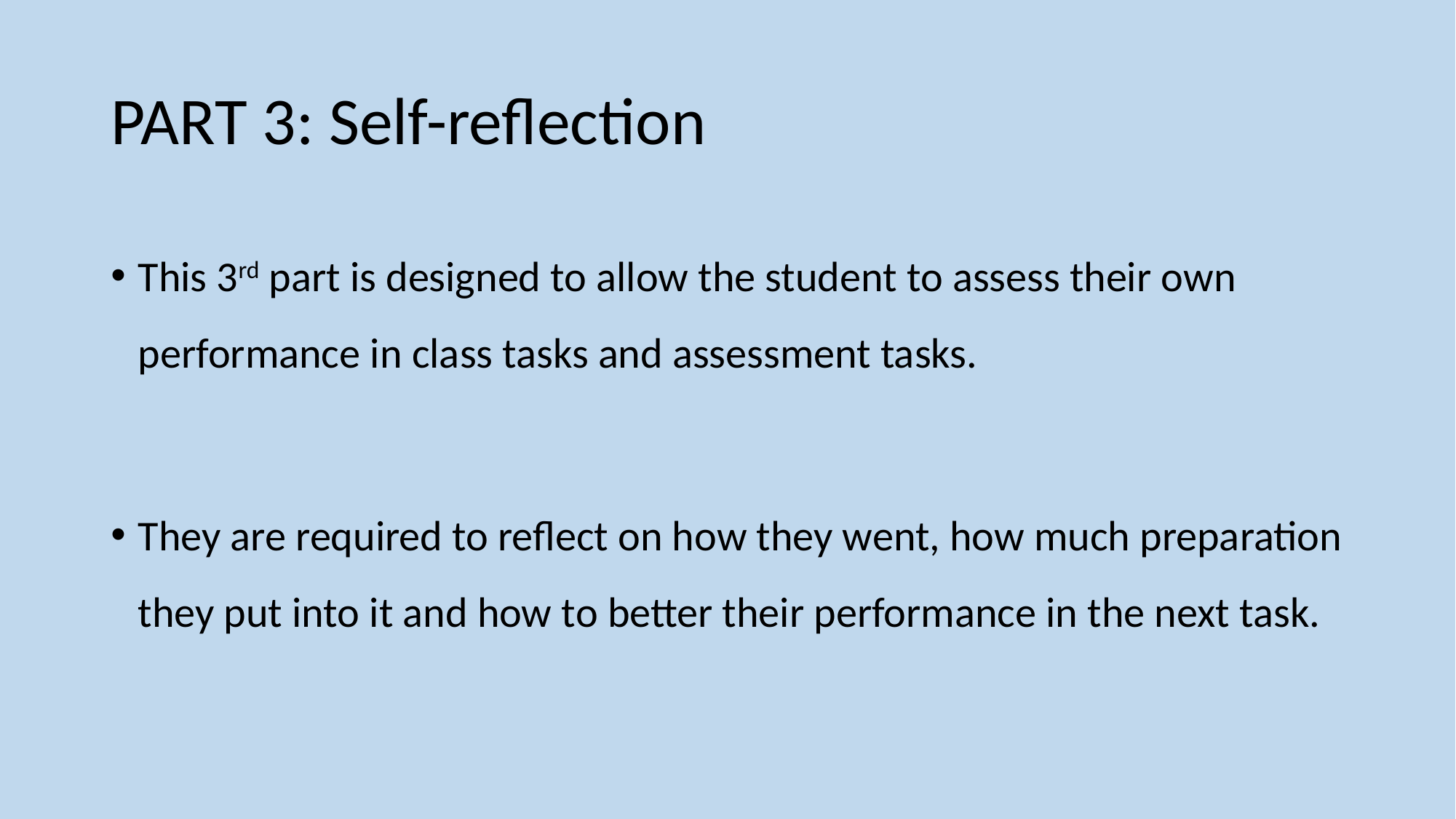

# PART 3: Self-reflection
This 3rd part is designed to allow the student to assess their own performance in class tasks and assessment tasks.

They are required to reflect on how they went, how much preparation they put into it and how to better their performance in the next task.